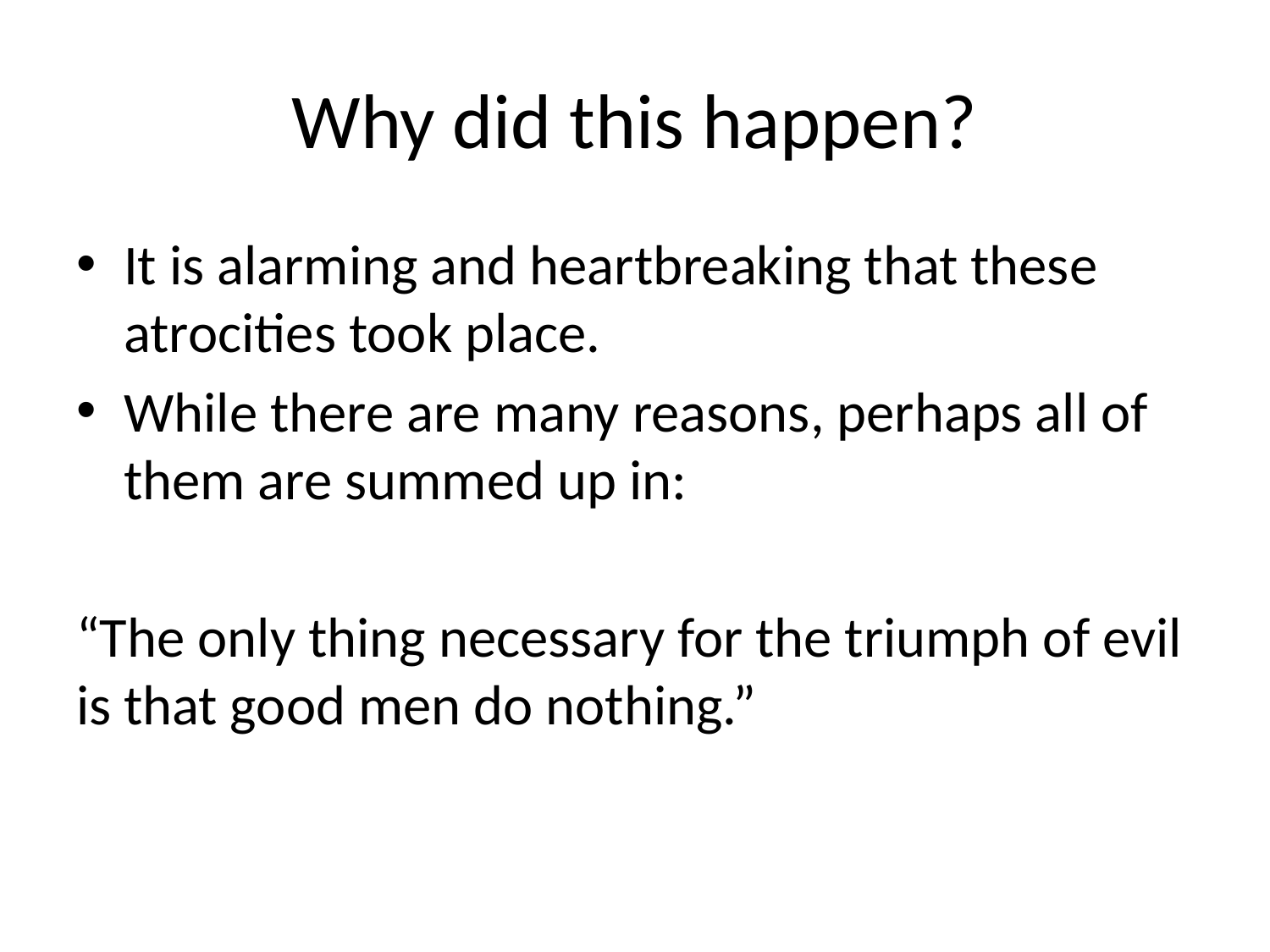

# Why did this happen?
It is alarming and heartbreaking that these atrocities took place.
While there are many reasons, perhaps all of them are summed up in:

“The only thing necessary for the triumph of evil is that good men do nothing.”